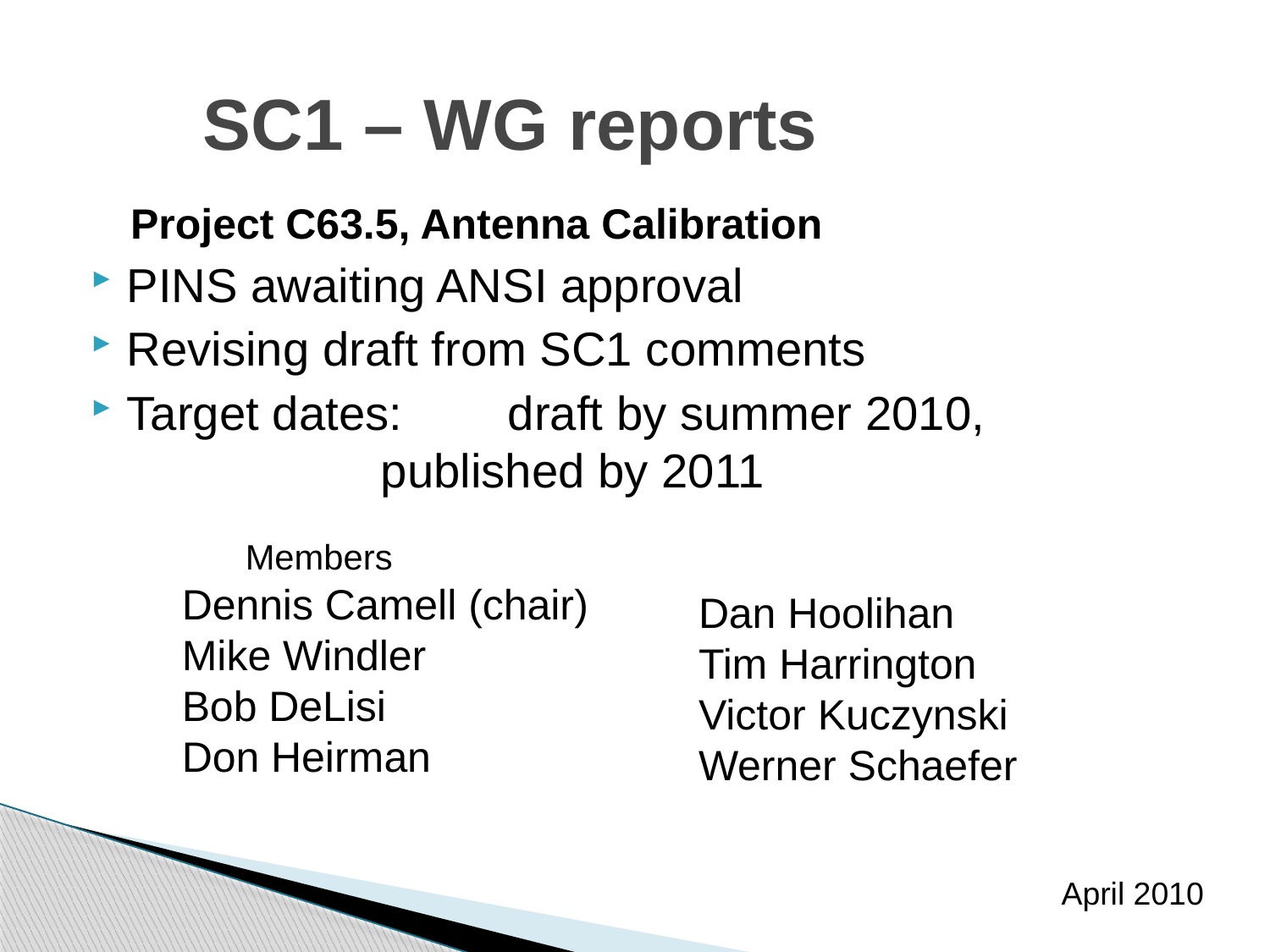

# SC1 – WG reports
Project C63.5, Antenna Calibration
PINS awaiting ANSI approval
Revising draft from SC1 comments
Target dates: 	draft by summer 2010, 				published by 2011

	Members
Dennis Camell (chair)
Mike Windler
Bob DeLisi
Don Heirman

Dan Hoolihan
Tim Harrington
Victor Kuczynski
Werner Schaefer
April 2010